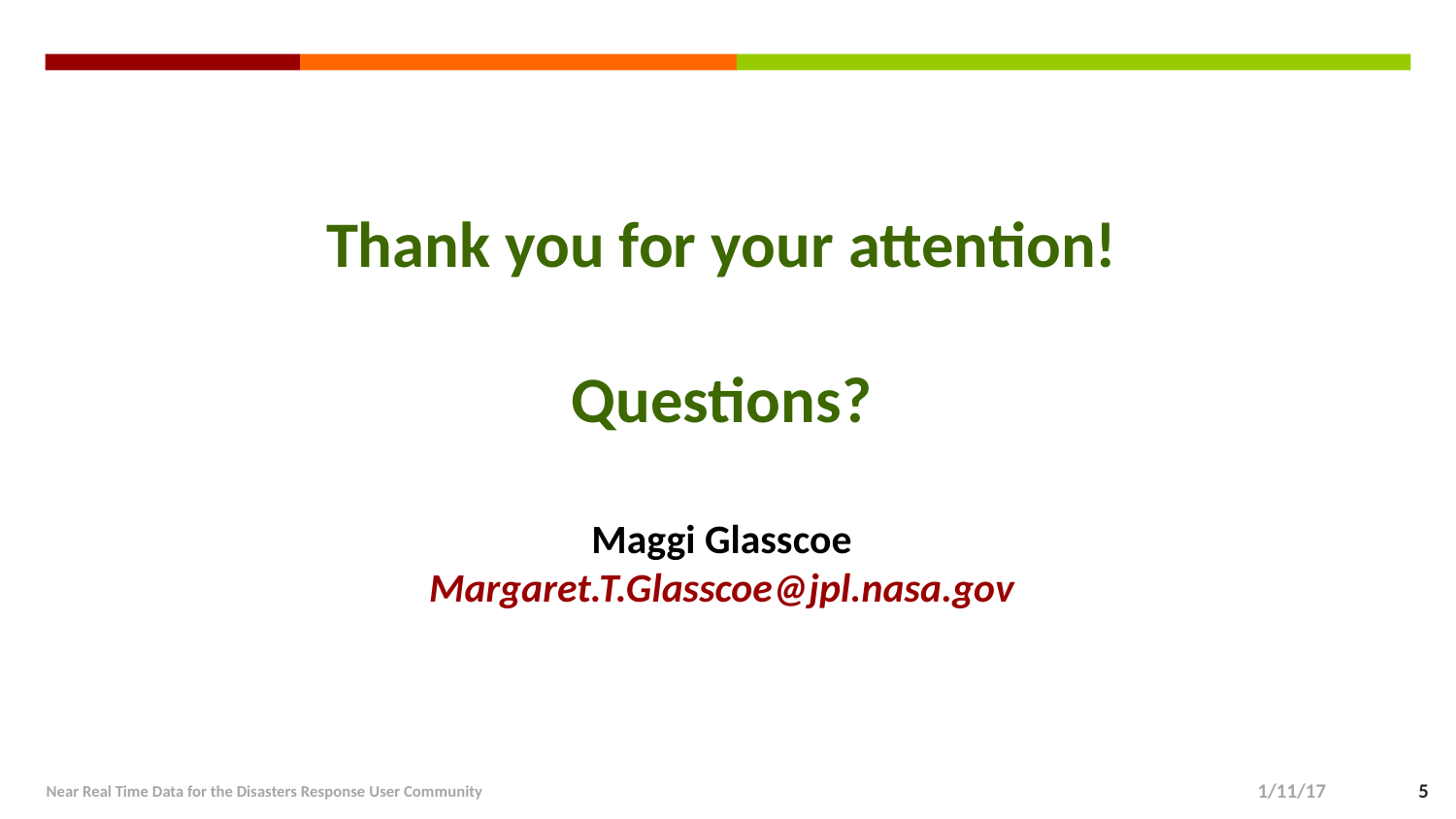

Thank you for your attention!

Questions?
Maggi Glasscoe
Margaret.T.Glasscoe@jpl.nasa.gov
Near Real Time Data for the Disasters Response User Community
1/11/17
5